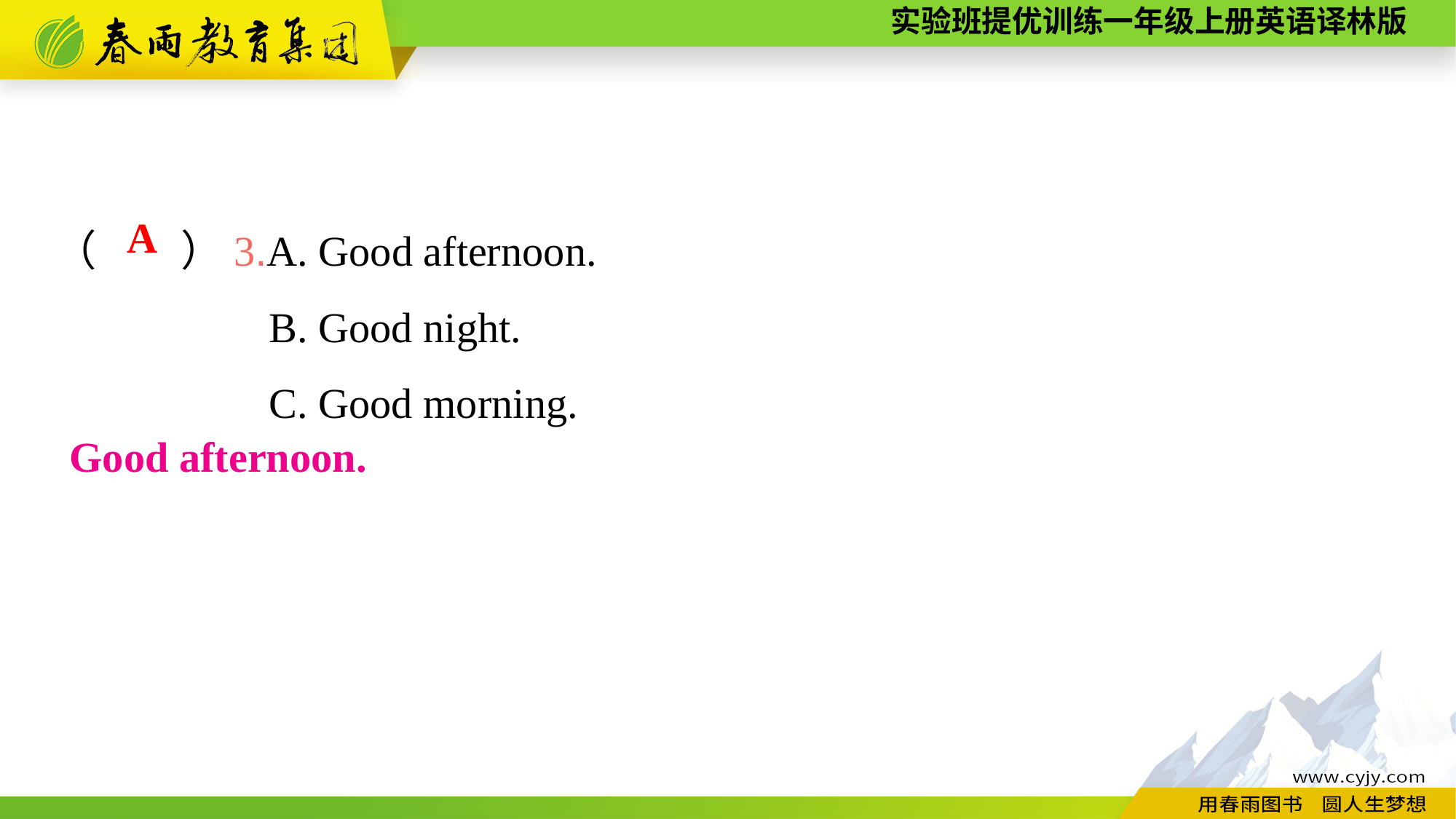

（　　）3.A. Good afternoon.
B. Good night.
C. Good morning.
A
Good afternoon.